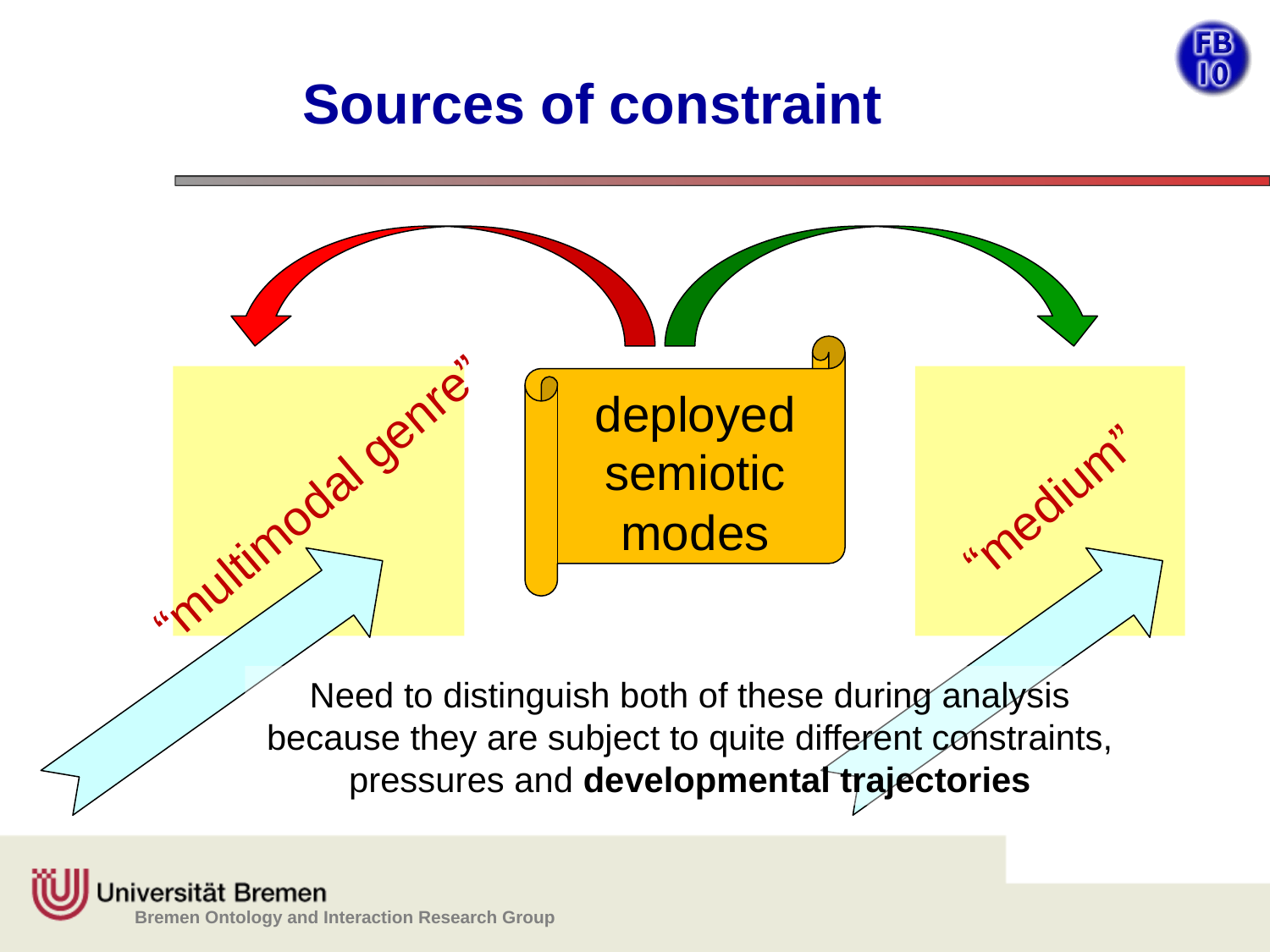

# Sources of constraint

deployed semiotic modes
“multimodal genre”
“medium”

Need to distinguish both of these during analysis because they are subject to quite different constraints, pressures and developmental trajectories